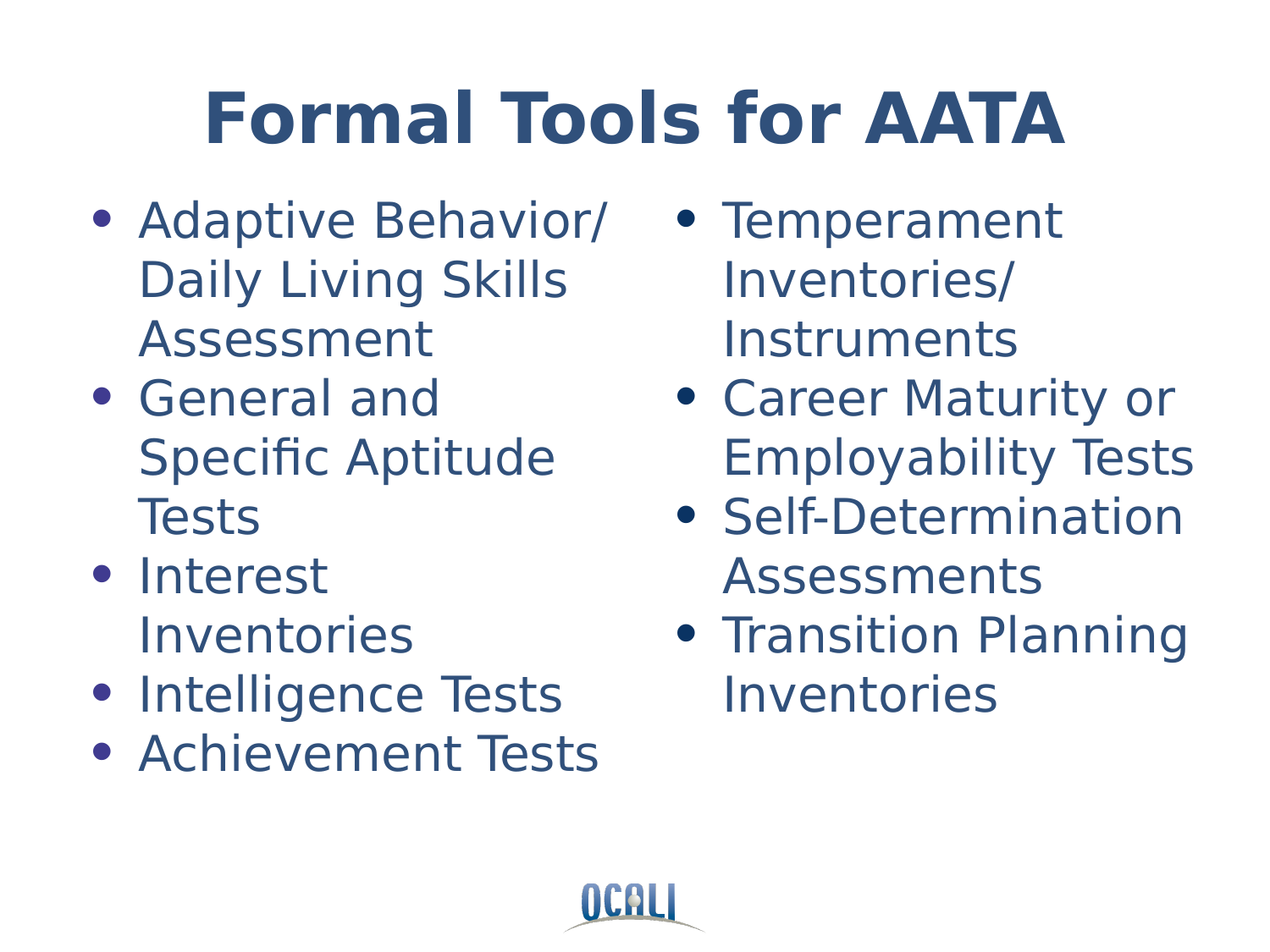

# Formal Tools for AATA
Adaptive Behavior/ Daily Living Skills Assessment
General and Specific Aptitude Tests
Interest Inventories
Intelligence Tests
Achievement Tests

Temperament Inventories/ Instruments
Career Maturity or Employability Tests
Self-Determination Assessments
Transition Planning Inventories